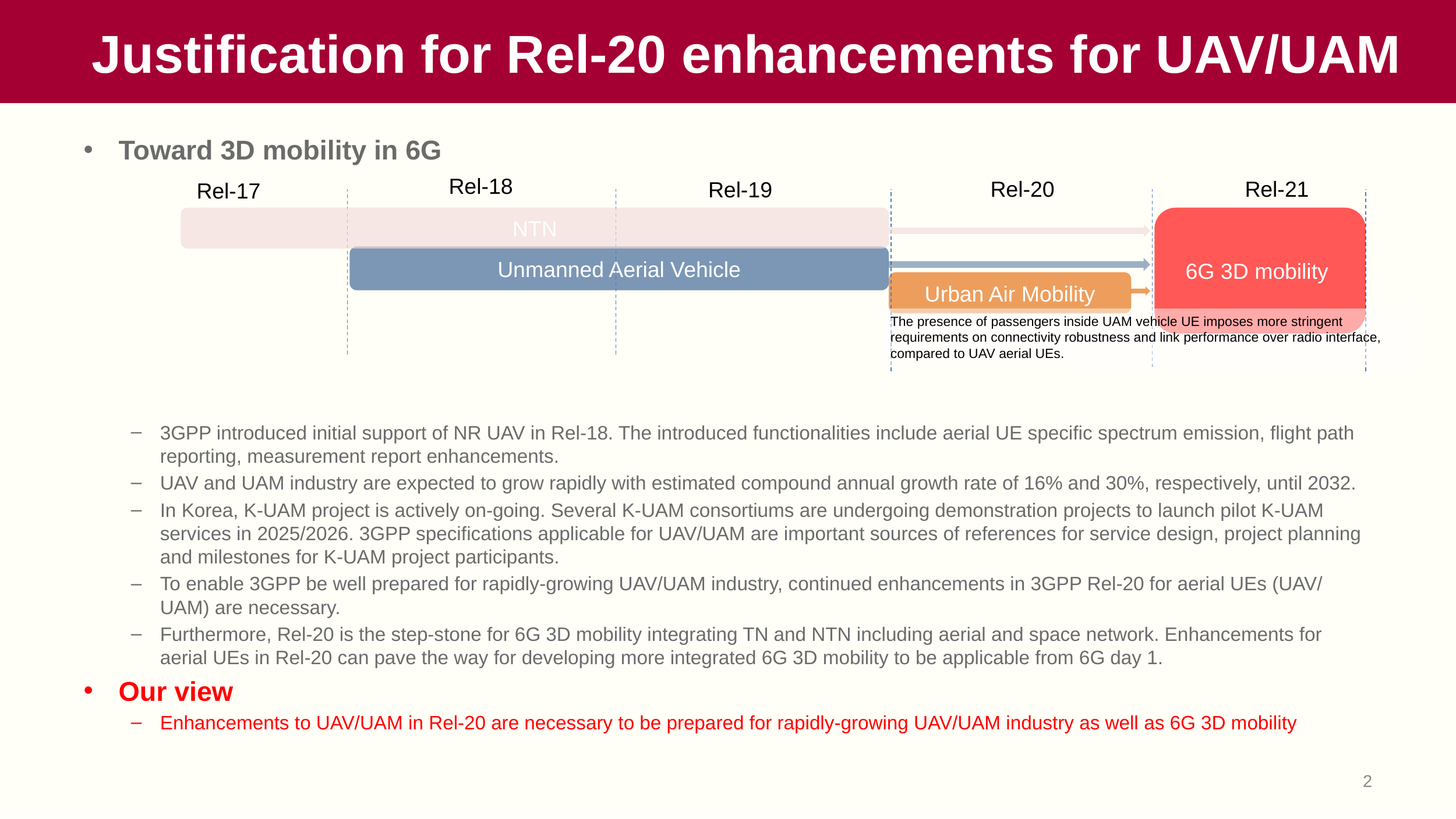

# Justification for Rel-20 enhancements for UAV/UAM
Toward 3D mobility in 6G

3GPP introduced initial support of NR UAV in Rel-18. The introduced functionalities include aerial UE specific spectrum emission, flight path reporting, measurement report enhancements.
UAV and UAM industry are expected to grow rapidly with estimated compound annual growth rate of 16% and 30%, respectively, until 2032.
In Korea, K-UAM project is actively on-going. Several K-UAM consortiums are undergoing demonstration projects to launch pilot K-UAM services in 2025/2026. 3GPP specifications applicable for UAV/UAM are important sources of references for service design, project planning and milestones for K-UAM project participants.
To enable 3GPP be well prepared for rapidly-growing UAV/UAM industry, continued enhancements in 3GPP Rel-20 for aerial UEs (UAV/UAM) are necessary.
Furthermore, Rel-20 is the step-stone for 6G 3D mobility integrating TN and NTN including aerial and space network. Enhancements for aerial UEs in Rel-20 can pave the way for developing more integrated 6G 3D mobility to be applicable from 6G day 1.
Our view
Enhancements to UAV/UAM in Rel-20 are necessary to be prepared for rapidly-growing UAV/UAM industry as well as 6G 3D mobility

Rel-18
Rel-20
Rel-21
Rel-19
Rel-17
NTN
6G 3D mobility

Unmanned Aerial Vehicle

Urban Air Mobility

The presence of passengers inside UAM vehicle UE imposes more stringent requirements on connectivity robustness and link performance over radio interface, compared to UAV aerial UEs.
2